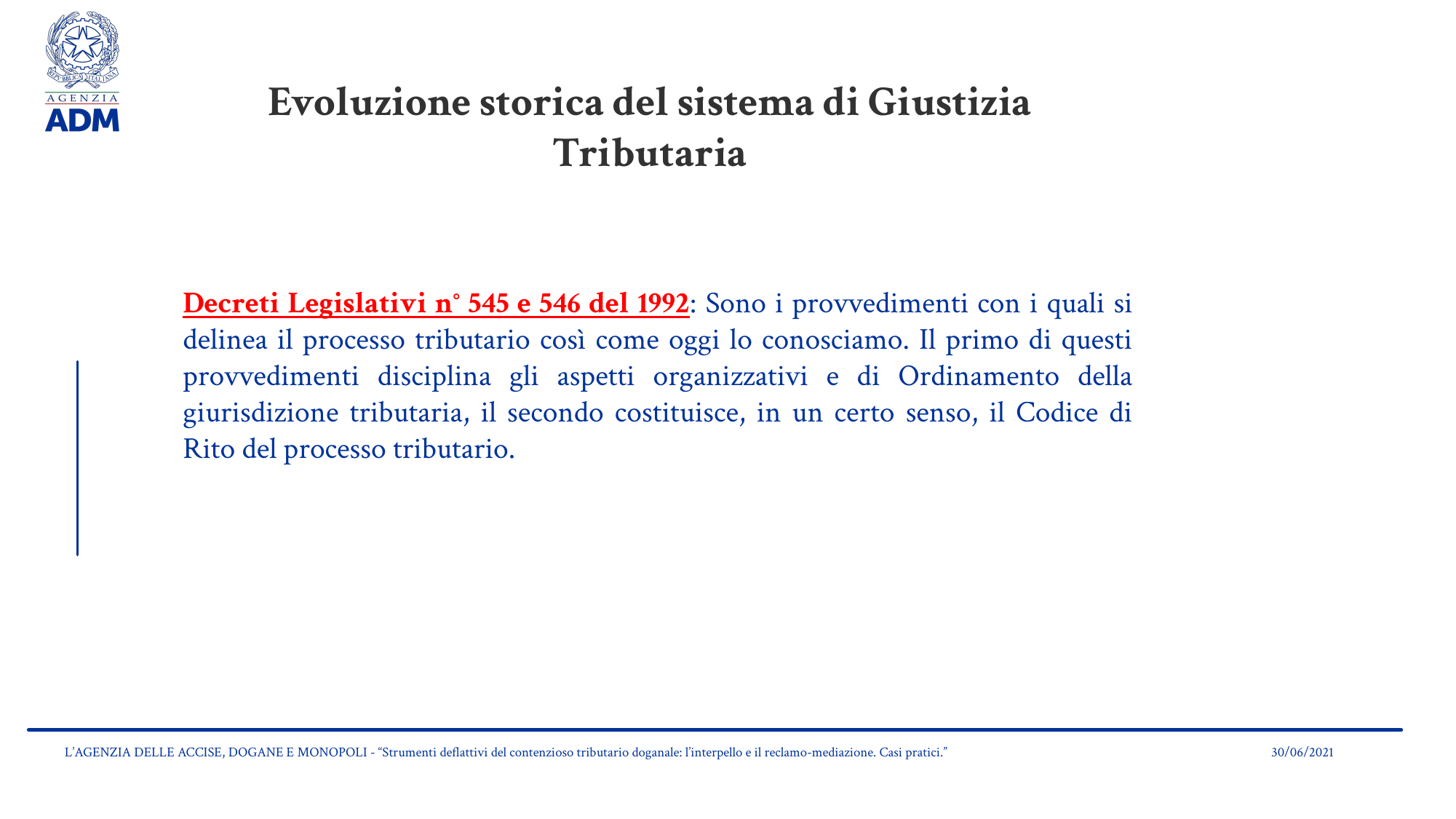

Evoluzione storica del sistema di Giustizia Tributaria
Decreti Legislativi n° 545 e 546 del 1992: Sono i provvedimenti con i quali si delinea il processo tributario così come oggi lo conosciamo. Il primo di questi provvedimenti disciplina gli aspetti organizzativi e di Ordinamento della giurisdizione tributaria, il secondo costituisce, in un certo senso, il Codice di Rito del processo tributario.
30/06/2021
L’AGENZIA DELLE ACCISE, DOGANE E MONOPOLI - “Strumenti deflattivi del contenzioso tributario doganale: l’interpello e il reclamo-mediazione. Casi pratici.”